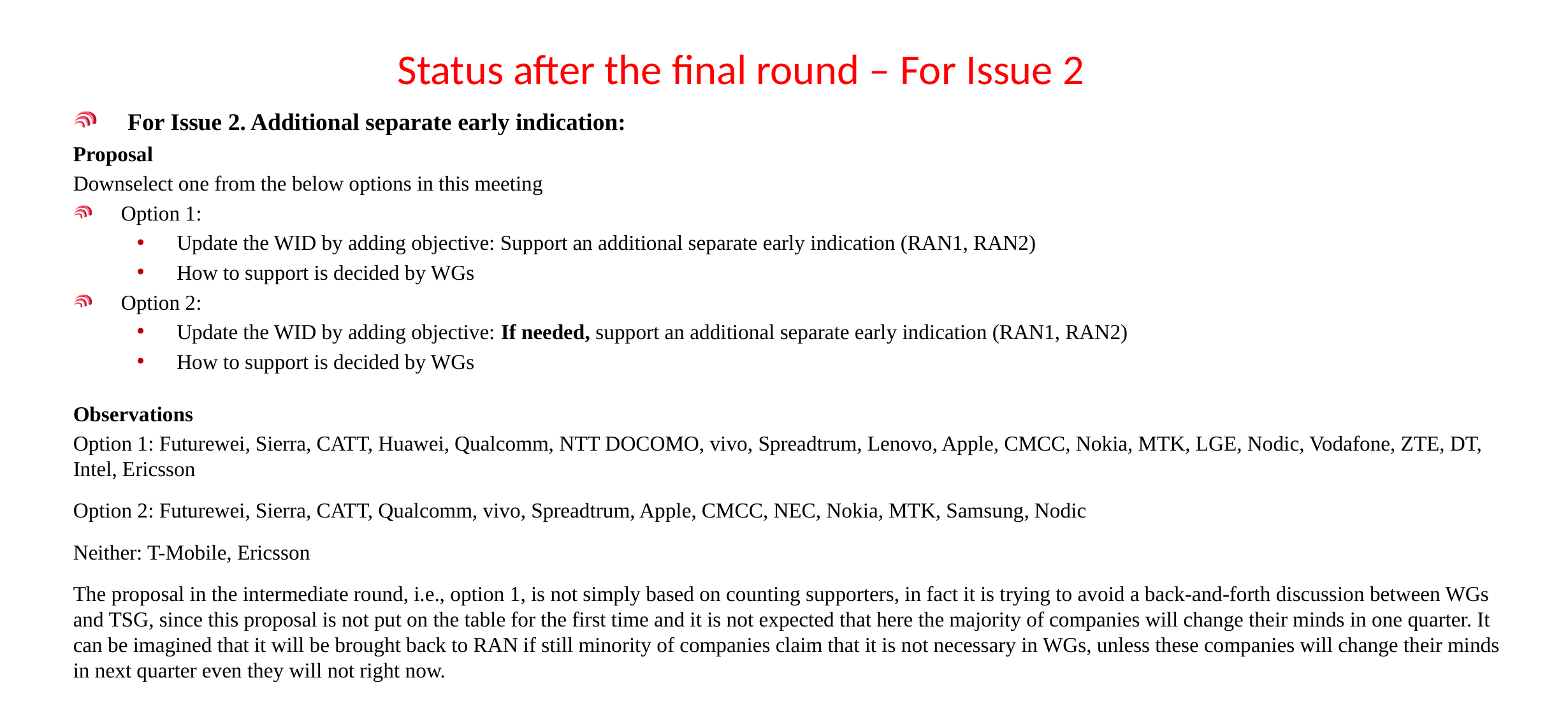

# Status after the final round – For Issue 2
 For Issue 2. Additional separate early indication:
Proposal
Downselect one from the below options in this meeting
Option 1:
Update the WID by adding objective: Support an additional separate early indication (RAN1, RAN2)
How to support is decided by WGs
Option 2:
Update the WID by adding objective: If needed, support an additional separate early indication (RAN1, RAN2)
How to support is decided by WGs

Observations
Option 1: Futurewei, Sierra, CATT, Huawei, Qualcomm, NTT DOCOMO, vivo, Spreadtrum, Lenovo, Apple, CMCC, Nokia, MTK, LGE, Nodic, Vodafone, ZTE, DT, Intel, Ericsson
Option 2: Futurewei, Sierra, CATT, Qualcomm, vivo, Spreadtrum, Apple, CMCC, NEC, Nokia, MTK, Samsung, Nodic
Neither: T-Mobile, Ericsson
The proposal in the intermediate round, i.e., option 1, is not simply based on counting supporters, in fact it is trying to avoid a back-and-forth discussion between WGs and TSG, since this proposal is not put on the table for the first time and it is not expected that here the majority of companies will change their minds in one quarter. It can be imagined that it will be brought back to RAN if still minority of companies claim that it is not necessary in WGs, unless these companies will change their minds in next quarter even they will not right now.